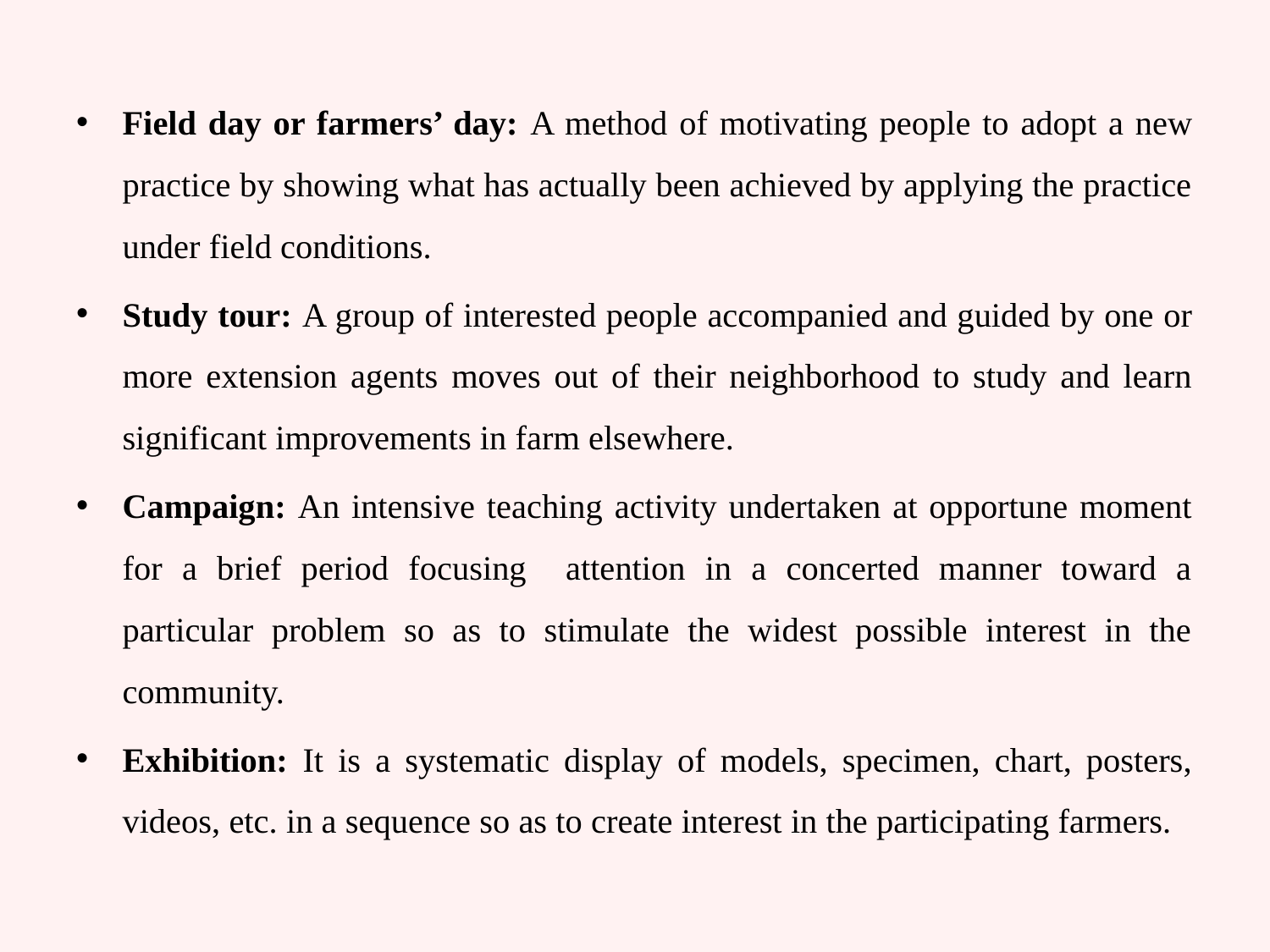

Field day or farmers’ day: A method of motivating people to adopt a new practice by showing what has actually been achieved by applying the practice under field conditions.
Study tour: A group of interested people accompanied and guided by one or more extension agents moves out of their neighborhood to study and learn significant improvements in farm elsewhere.
Campaign: An intensive teaching activity undertaken at opportune moment for a brief period focusing  attention in a concerted manner toward a particular problem so as to stimulate the widest possible interest in the community.
Exhibition: It is a systematic display of models, specimen, chart, posters, videos, etc. in a sequence so as to create interest in the participating farmers.